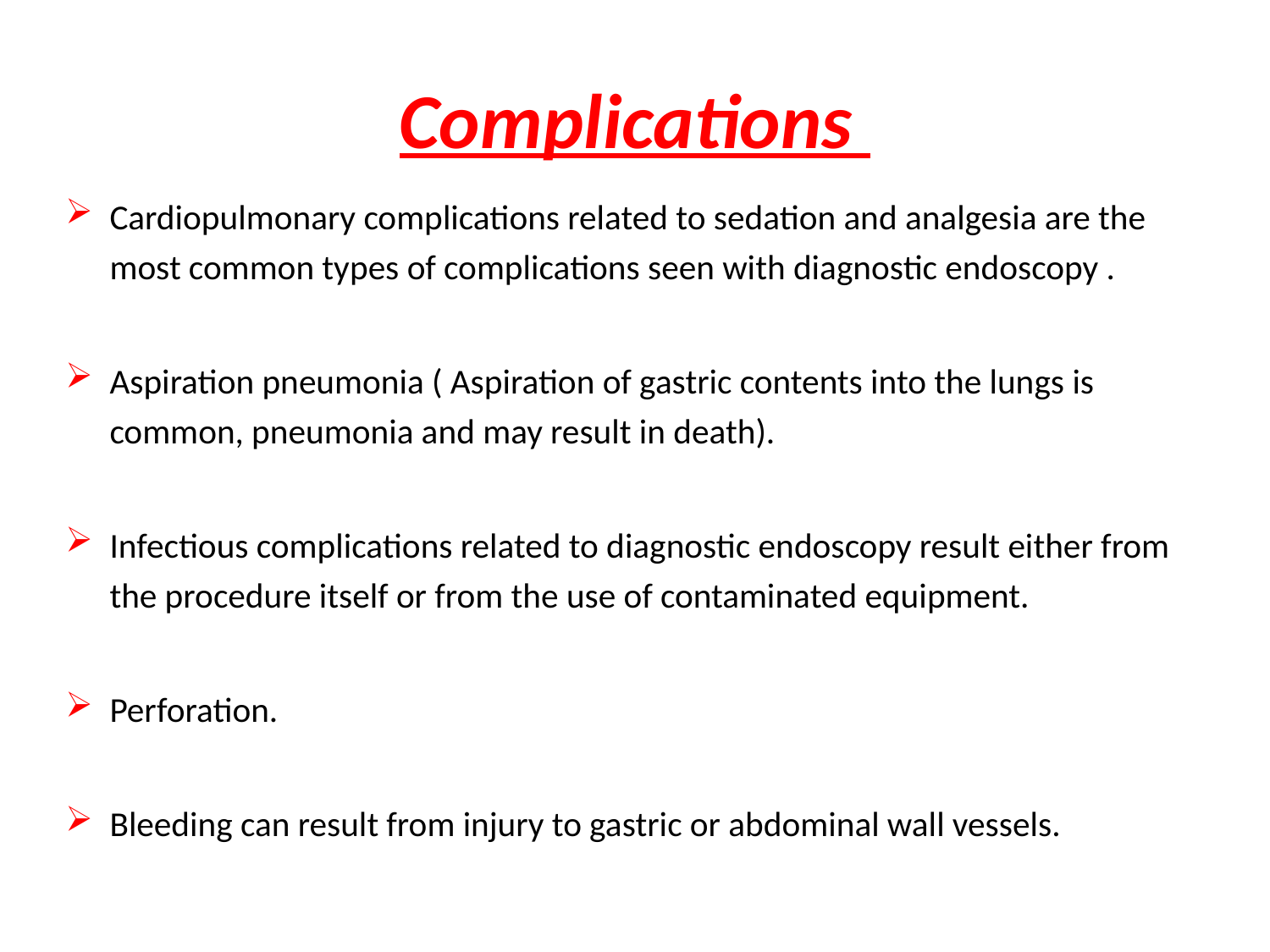

# Complications
Cardiopulmonary complications related to sedation and analgesia are the most common types of complications seen with diagnostic endoscopy .

Aspiration pneumonia ( Aspiration of gastric contents into the lungs is common, pneumonia and may result in death).

Infectious complications related to diagnostic endoscopy result either from the procedure itself or from the use of contaminated equipment.

Perforation.

Bleeding can result from injury to gastric or abdominal wall vessels.